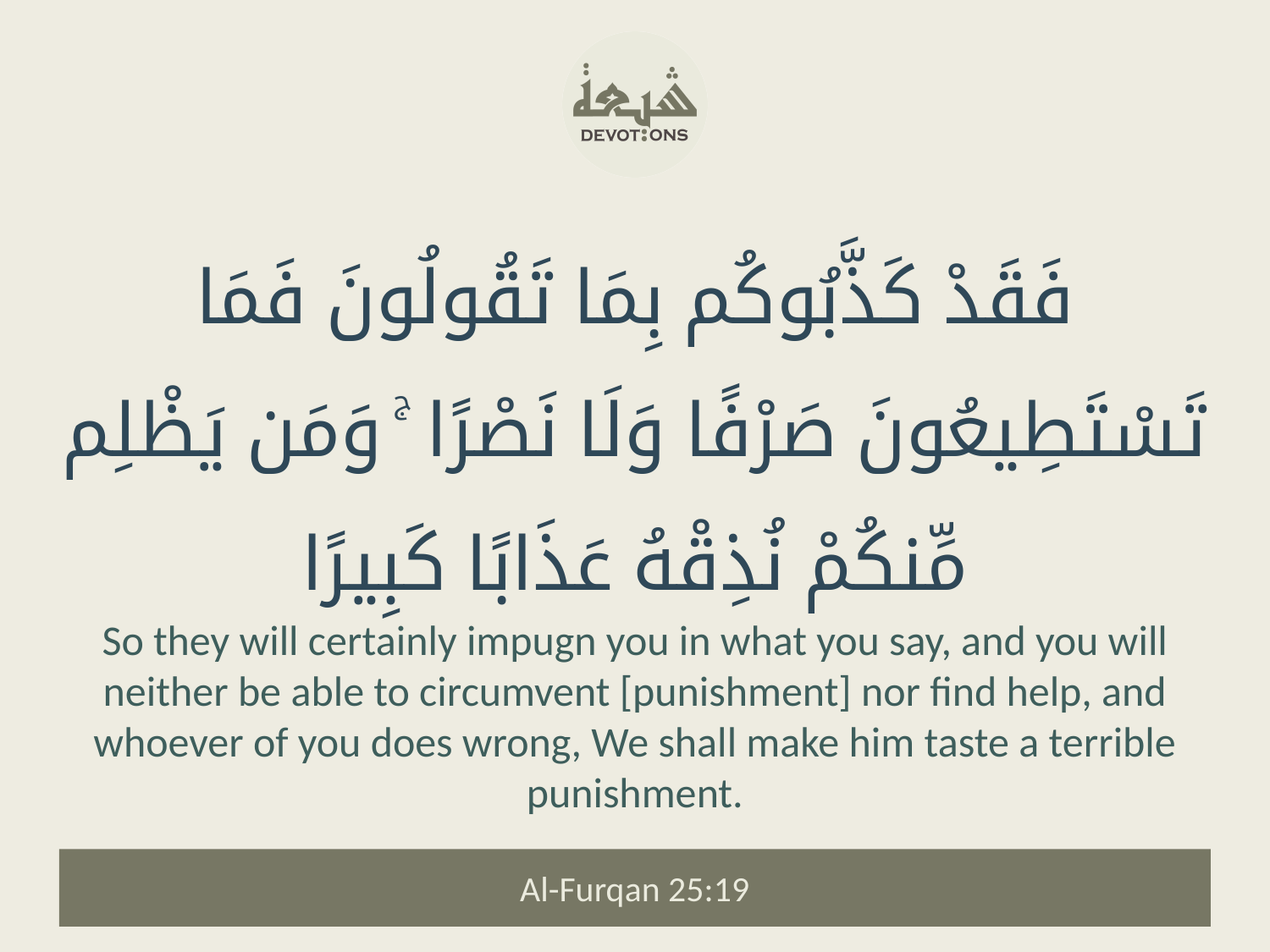

فَقَدْ كَذَّبُوكُم بِمَا تَقُولُونَ فَمَا تَسْتَطِيعُونَ صَرْفًا وَلَا نَصْرًا ۚ وَمَن يَظْلِم مِّنكُمْ نُذِقْهُ عَذَابًا كَبِيرًا
So they will certainly impugn you in what you say, and you will neither be able to circumvent [punishment] nor find help, and whoever of you does wrong, We shall make him taste a terrible punishment.
Al-Furqan 25:19